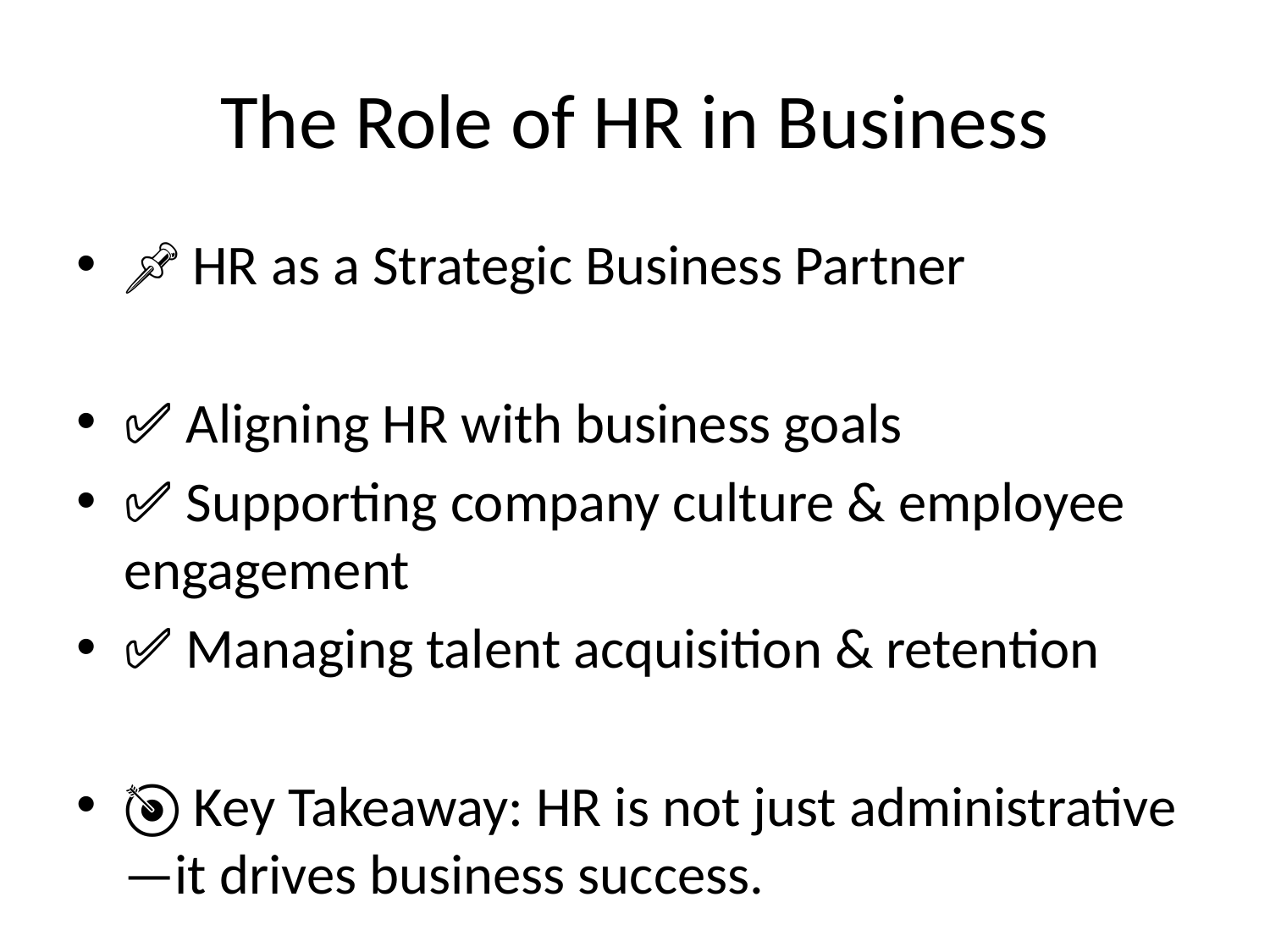

# The Role of HR in Business
📌 HR as a Strategic Business Partner

✅ Aligning HR with business goals
✅ Supporting company culture & employee engagement
✅ Managing talent acquisition & retention

🎯 Key Takeaway: HR is not just administrative—it drives business success.